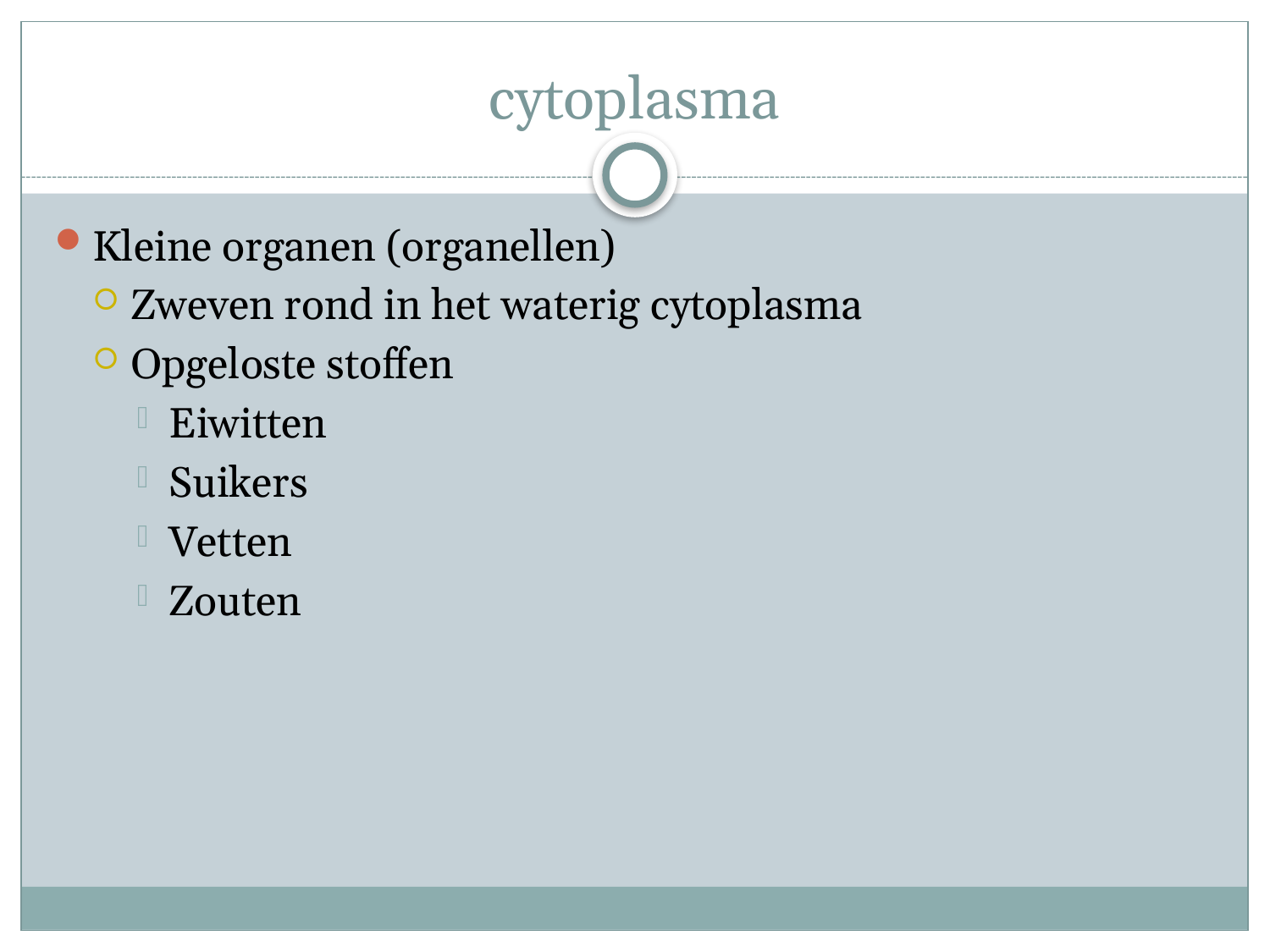

# cytoplasma
Kleine organen (organellen)
Zweven rond in het waterig cytoplasma
Opgeloste stoffen
Eiwitten
Suikers
Vetten
Zouten